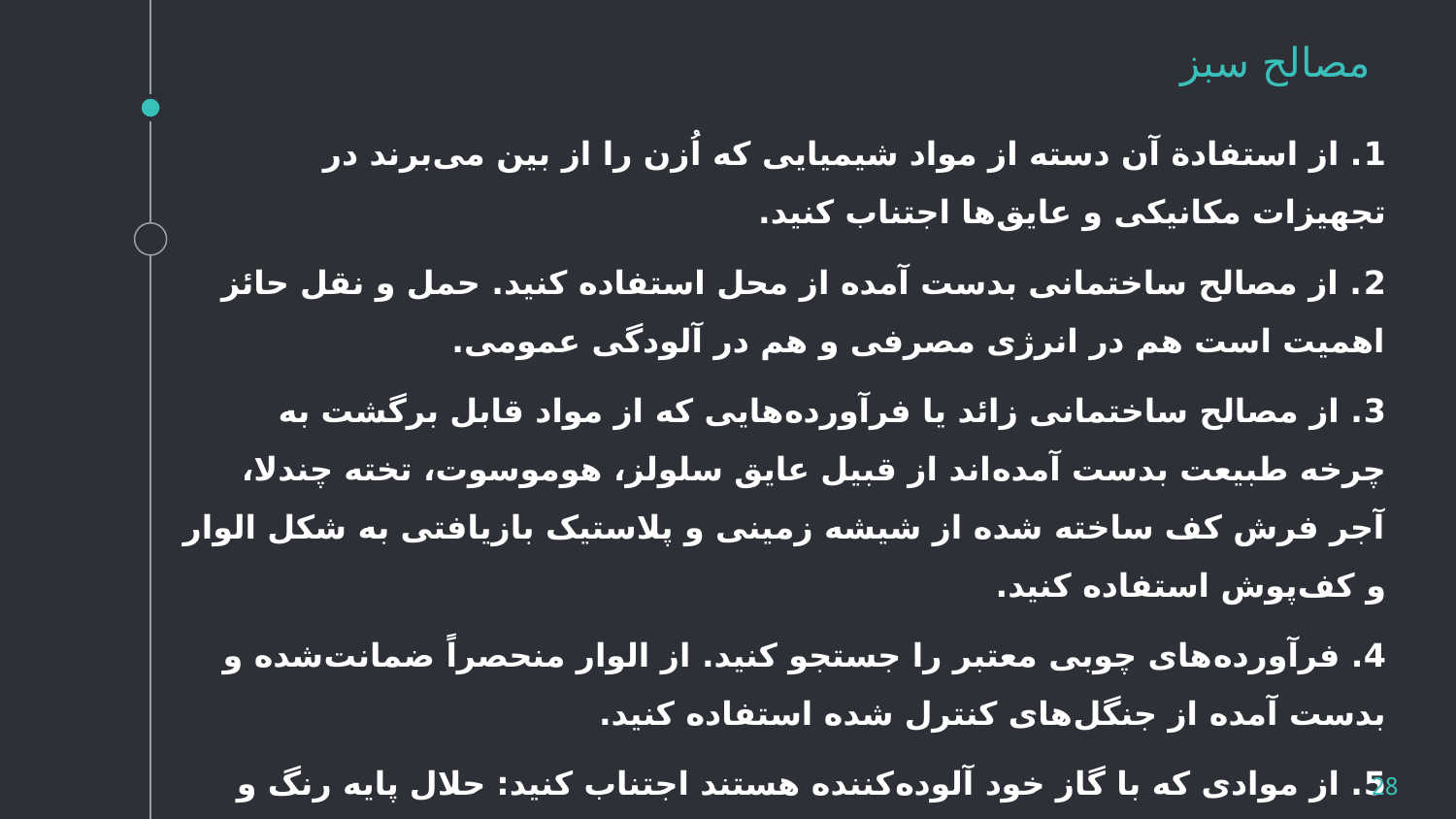

# مصالح سبز
1. از استفادة آن دسته از مواد شیمیایی که اُزن را از بین می‌برند در تجهیزات مکانیکی و عایق‌ها اجتناب کنید.
2. از مصالح ساختمانی بدست آمده از محل استفاده کنید. حمل و نقل حائز اهمیت است هم در انرژی مصرفی و هم در آلودگی عمومی.
3. از مصالح ساختمانی زائد یا فرآورده‌هایی که از مواد قابل برگشت به چرخه طبیعت بدست آمده‌اند از قبیل عایق سلولز، هوموسوت، تخته چندلا، آجر فرش کف ساخته شده از شیشه زمینی و پلاستیک بازیافتی به شکل الوار و کف‌پوش استفاده کنید.
4. فرآورده‌های چوبی معتبر را جستجو کنید. از الوار منحصراً ضمانت‌شده و بدست آمده از جنگل‌های کنترل شده استفاده کنید.
5. از موادی که با گاز خود آلوده‌کننده هستند اجتناب کنید: حلال پایه رنگ و روغن، چسب‌ها، قالی، براده چوب و بسیاری از دیگر مصالح و فرآورده‌های ساختمانی، فرمالدئید و ترکیبات فرار ارگانیک VOC آزاد می‌کنند

28